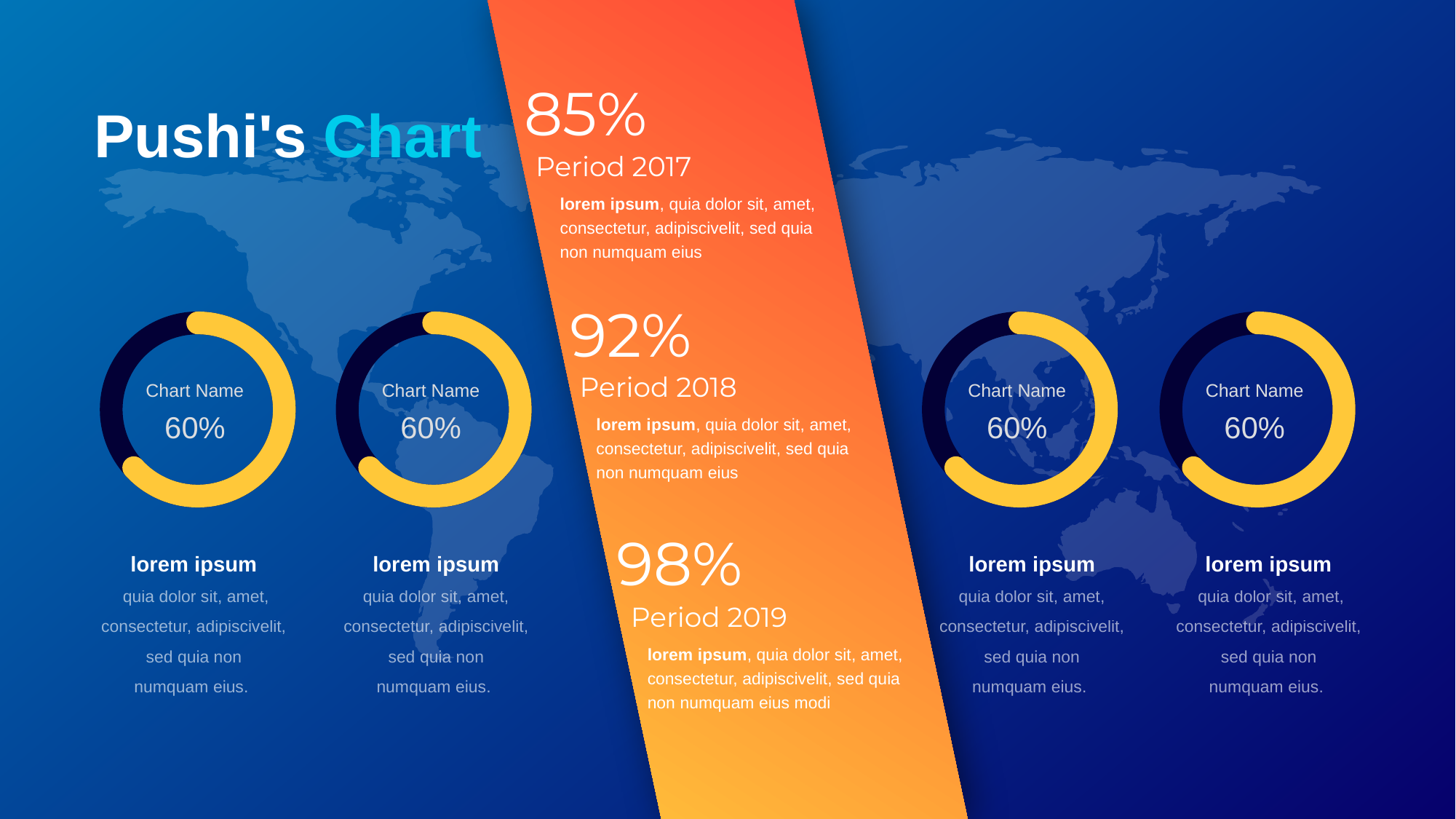

85%
Period 2017
lorem ipsum, quia dolor sit, amet, consectetur, adipiscivelit, sed quia non numquam eius
92%
Period 2018
lorem ipsum, quia dolor sit, amet, consectetur, adipiscivelit, sed quia non numquam eius
98%
Period 2019
lorem ipsum, quia dolor sit, amet, consectetur, adipiscivelit, sed quia non numquam eius modi
Pushi's Chart

Chart Name
60%
Chart Name
60%
Chart Name
60%
Chart Name
60%
lorem ipsum
 quia dolor sit, amet, consectetur, adipiscivelit, sed quia non numquam eius.
lorem ipsum
quia dolor sit, amet, consectetur, adipiscivelit, sed quia non numquam eius.
lorem ipsum
quia dolor sit, amet, consectetur, adipiscivelit, sed quia non numquam eius.
lorem ipsum
 quia dolor sit, amet, consectetur, adipiscivelit, sed quia non numquam eius.